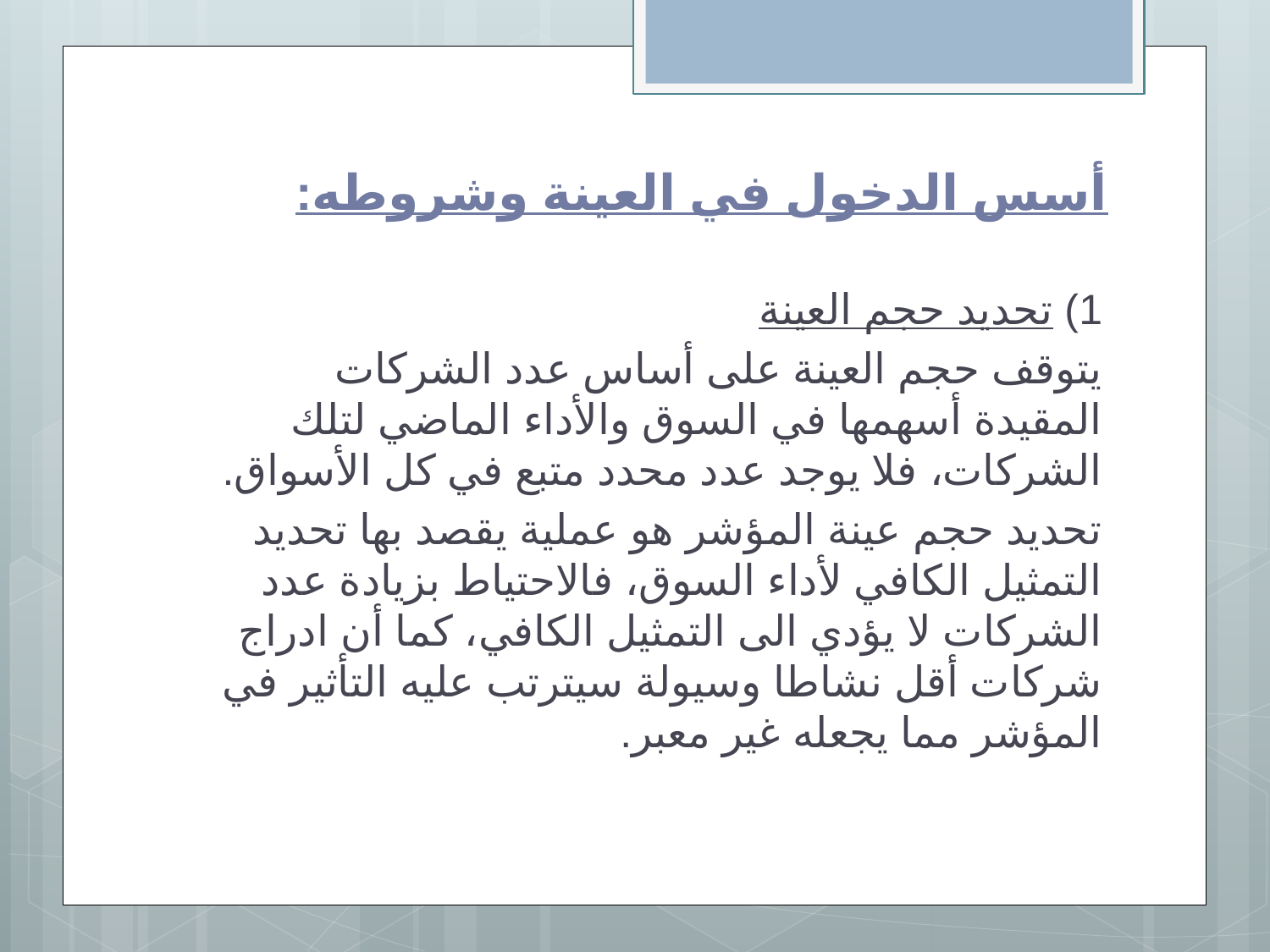

# أسس الدخول في العينة وشروطه:
1) تحديد حجم العينة
يتوقف حجم العينة على أساس عدد الشركات المقيدة أسهمها في السوق والأداء الماضي لتلك الشركات، فلا يوجد عدد محدد متبع في كل الأسواق.
تحديد حجم عينة المؤشر هو عملية يقصد بها تحديد التمثيل الكافي لأداء السوق، فالاحتياط بزيادة عدد الشركات لا يؤدي الى التمثيل الكافي، كما أن ادراج شركات أقل نشاطا وسيولة سيترتب عليه التأثير في المؤشر مما يجعله غير معبر.